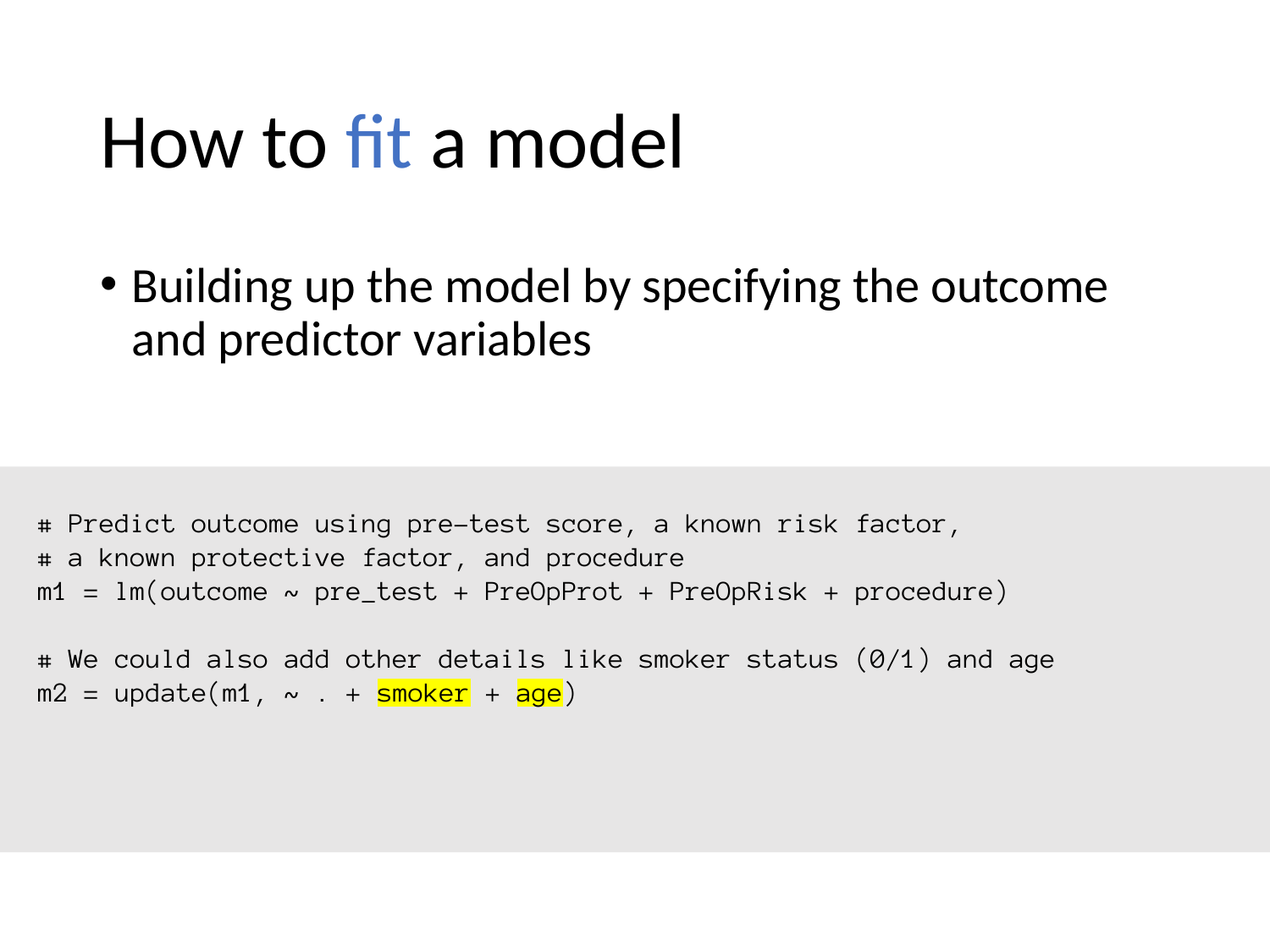

# How to fit a model
Building up the model by specifying the outcome and predictor variables
# Predict outcome using pre-test score, a known risk factor,
# a known protective factor, and procedure
m1 = lm(outcome ~ pre_test + PreOpProt + PreOpRisk + procedure)

# We could also add other details like smoker status (0/1) and age
m2 = update(m1, ~ . + smoker + age)